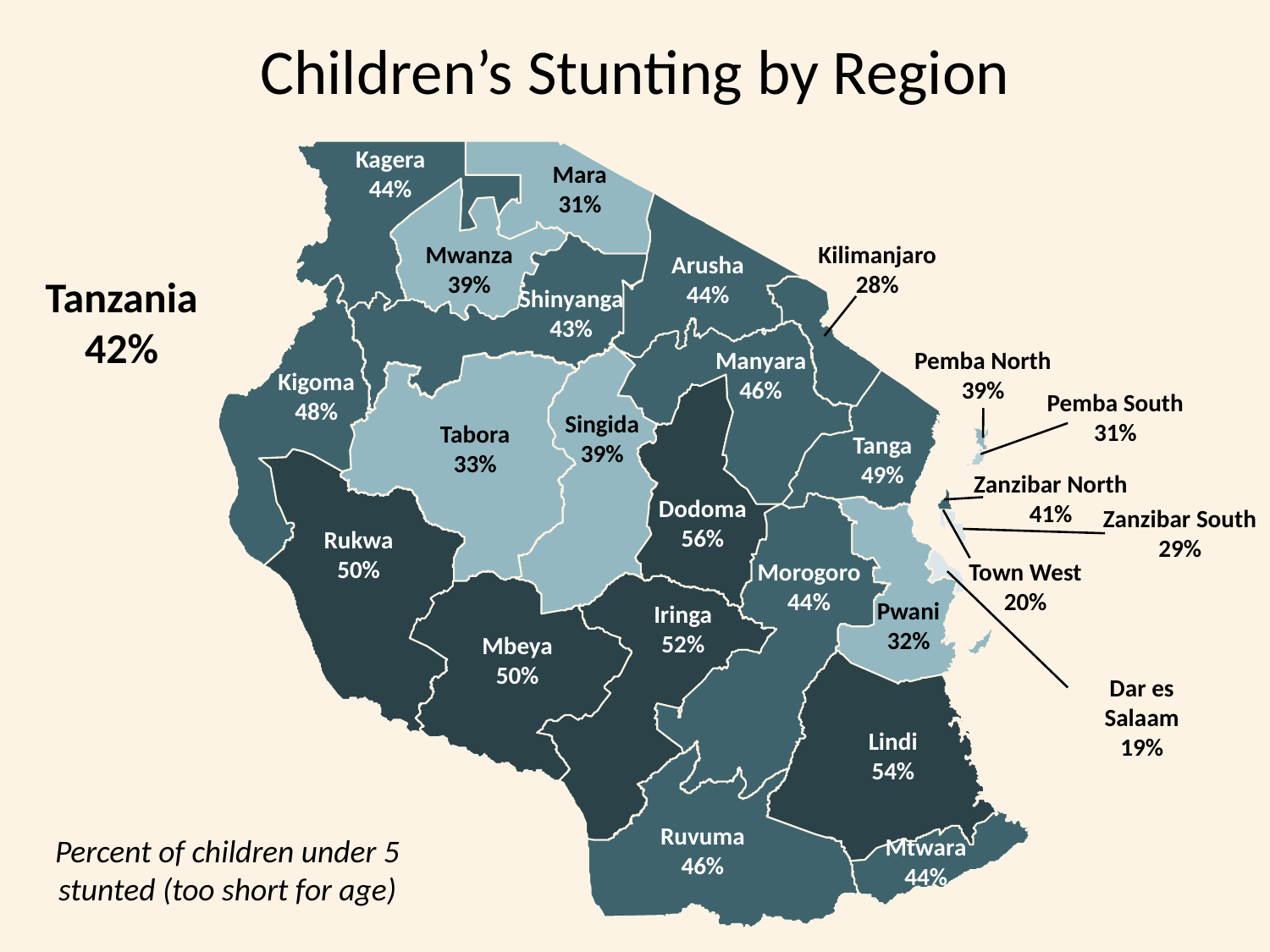

Children’s Stunting by Region
Kagera
44%

Mara
31%

Mwanza
39%
Kilimanjaro
28%
Arusha
44%
Tanzania
42%

Shinyanga
43%

Manyara
46%
Pemba North
39%

Kigoma
48%

Pemba South
31%
Singida
39%
Tabora
33%
Tanga
49%

Zanzibar North
41%
Dodoma
56%

Zanzibar South
29%

Rukwa
50%

Morogoro
44%
Town West
20%

Pwani
32%
Iringa
52%
Mbeya
50%

Dar es Salaam
19%
Lindi
54%

Ruvuma
46%
Percent of children under 5 stunted (too short for age)
Mtwara
44%